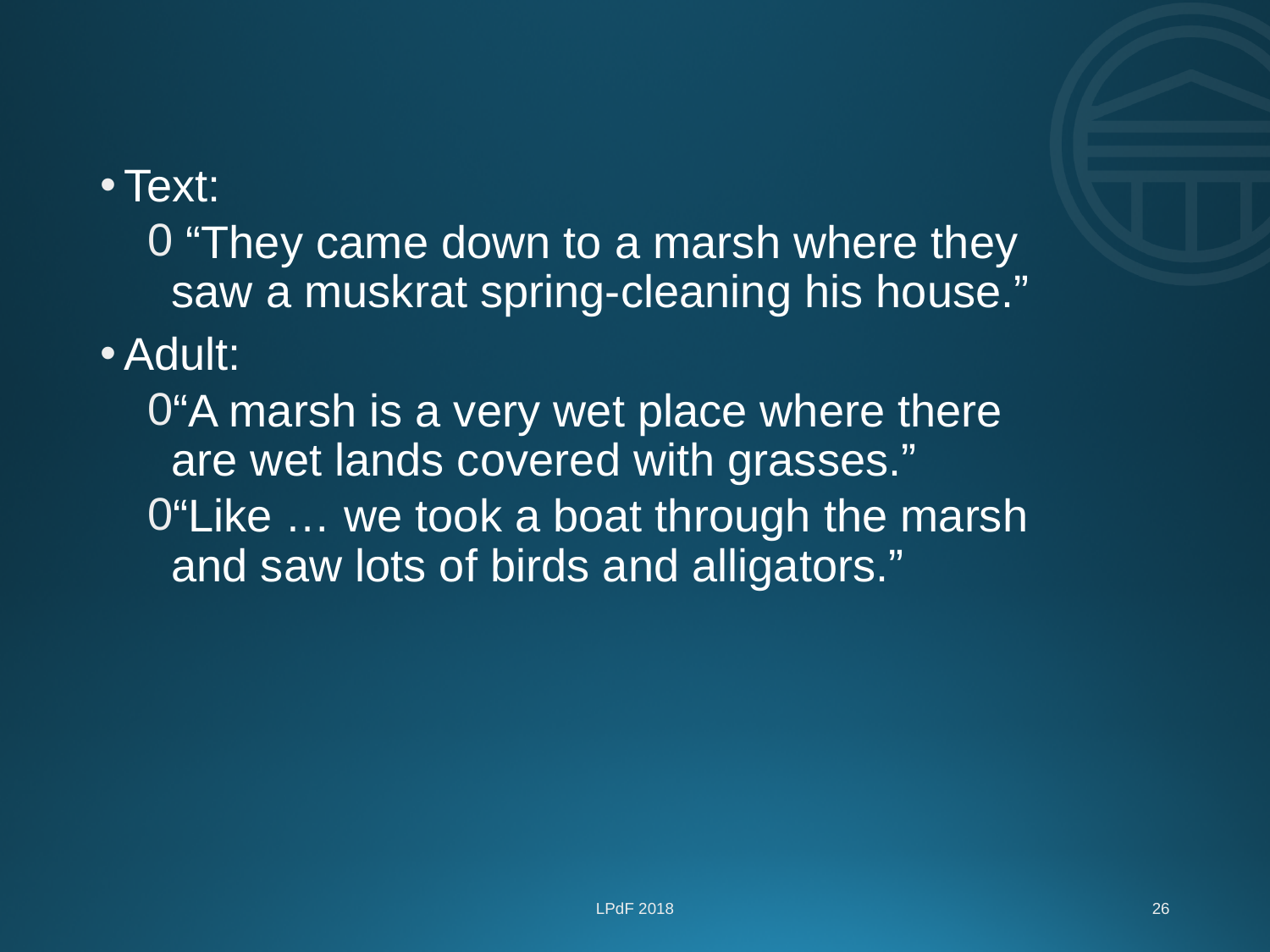

#
Text:
 “They came down to a marsh where they saw a muskrat spring-cleaning his house.”
Adult:
“A marsh is a very wet place where there are wet lands covered with grasses.”
“Like … we took a boat through the marsh and saw lots of birds and alligators.”

LPdF 2018
26